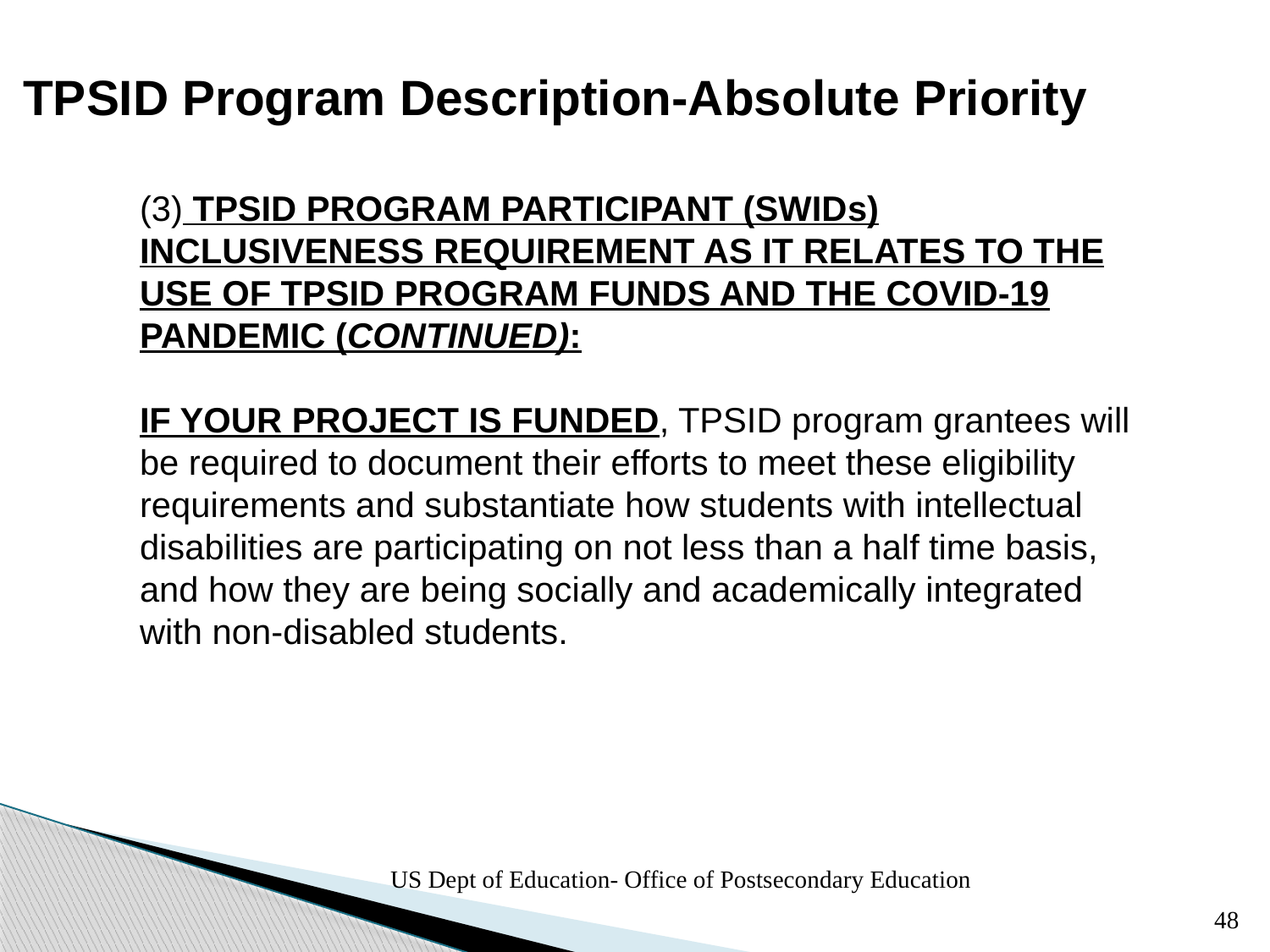

# TPSID Program Description-Absolute Priority

(3) TPSID PROGRAM PARTICIPANT (SWIDs) INCLUSIVeNESS REQUIREMENT AS IT RElAtES TO THE USE OF TPSID PROGRAM FUNDS AND The COVID-19 PANDEMIC (CONTINUED):

IF YOUR PROJECT IS FUNDED, TPSID program grantees will be required to document their efforts to meet these eligibility requirements and substantiate how students with intellectual disabilities are participating on not less than a half time basis, and how they are being socially and academically integrated with non-disabled students.

US Dept of Education- Office of Postsecondary Education
48